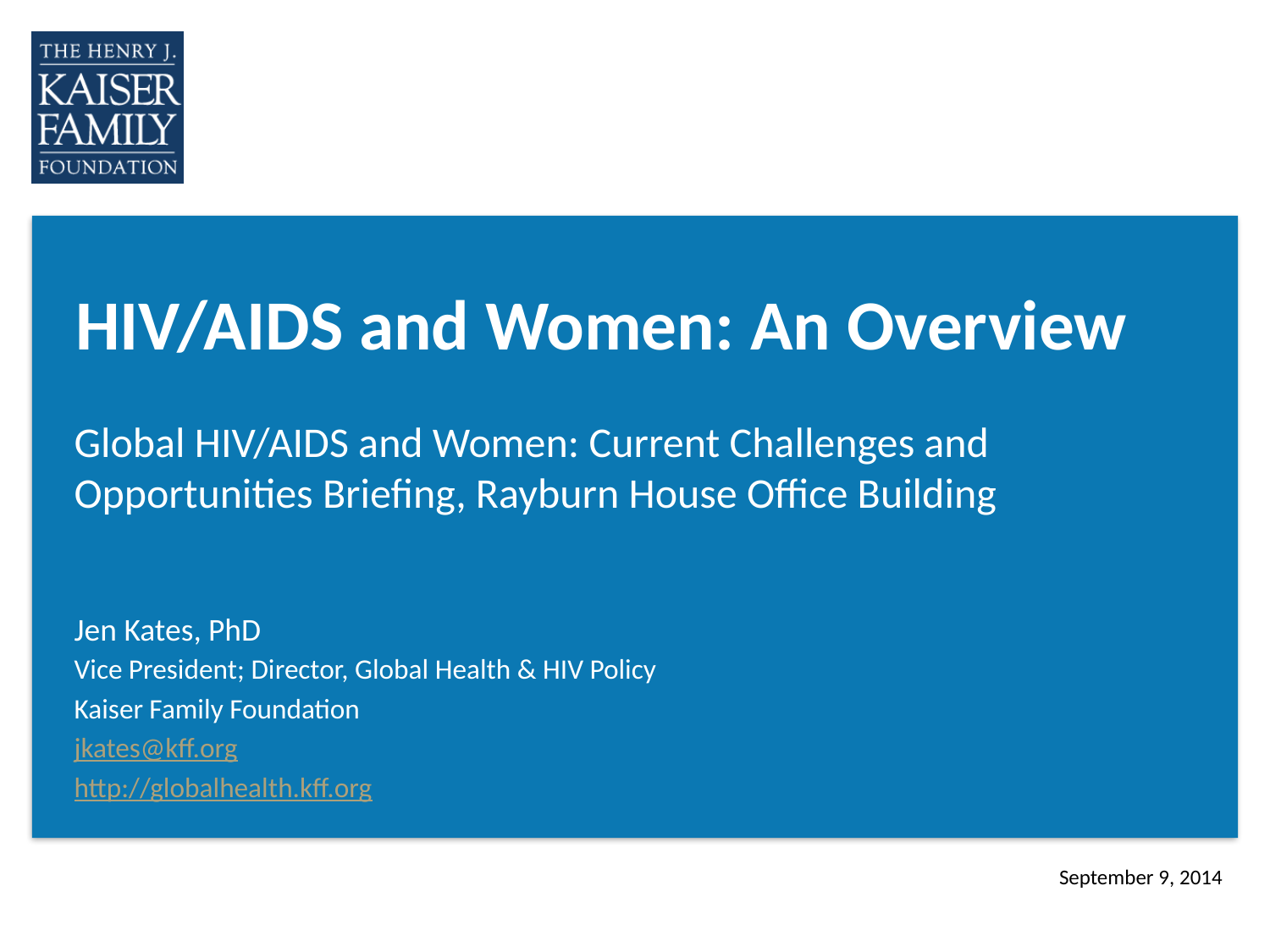

# HIV/AIDS and Women: An Overview
Global HIV/AIDS and Women: Current Challenges and Opportunities Briefing, Rayburn House Office Building
Jen Kates, PhD
Vice President; Director, Global Health & HIV Policy
Kaiser Family Foundation
jkates@kff.org
http://globalhealth.kff.org

September 9, 2014